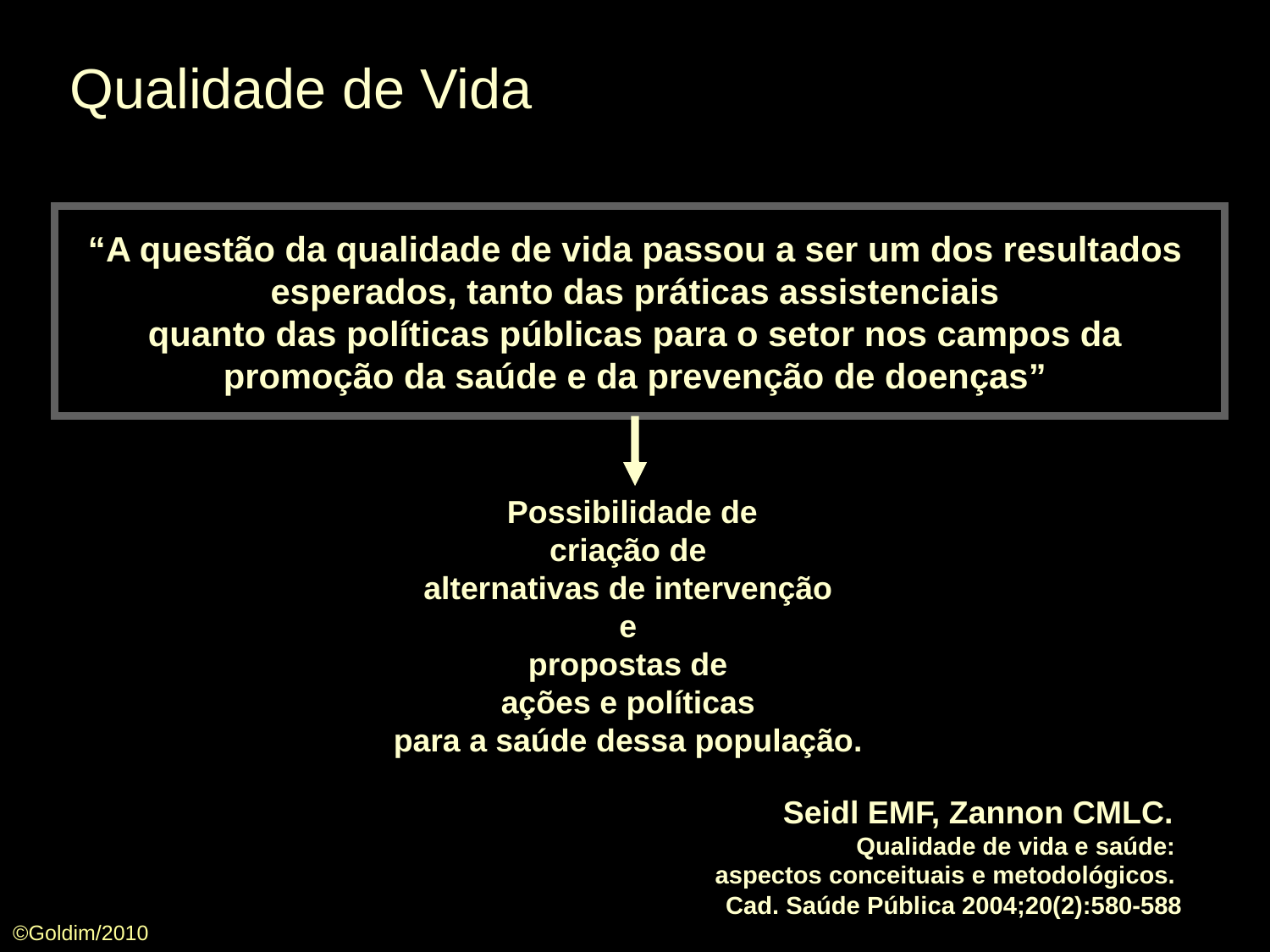

Qualidade de Vida
“A questão da qualidade de vida passou a ser um dos resultados
esperados, tanto das práticas assistenciais
quanto das políticas públicas para o setor nos campos da
promoção da saúde e da prevenção de doenças”

 Possibilidade de
criação de
alternativas de intervenção
e
propostas de
ações e políticas
para a saúde dessa população.
Seidl EMF, Zannon CMLC.
Qualidade de vida e saúde:
aspectos conceituais e metodológicos.
Cad. Saúde Pública 2004;20(2):580-588
©Goldim/2010